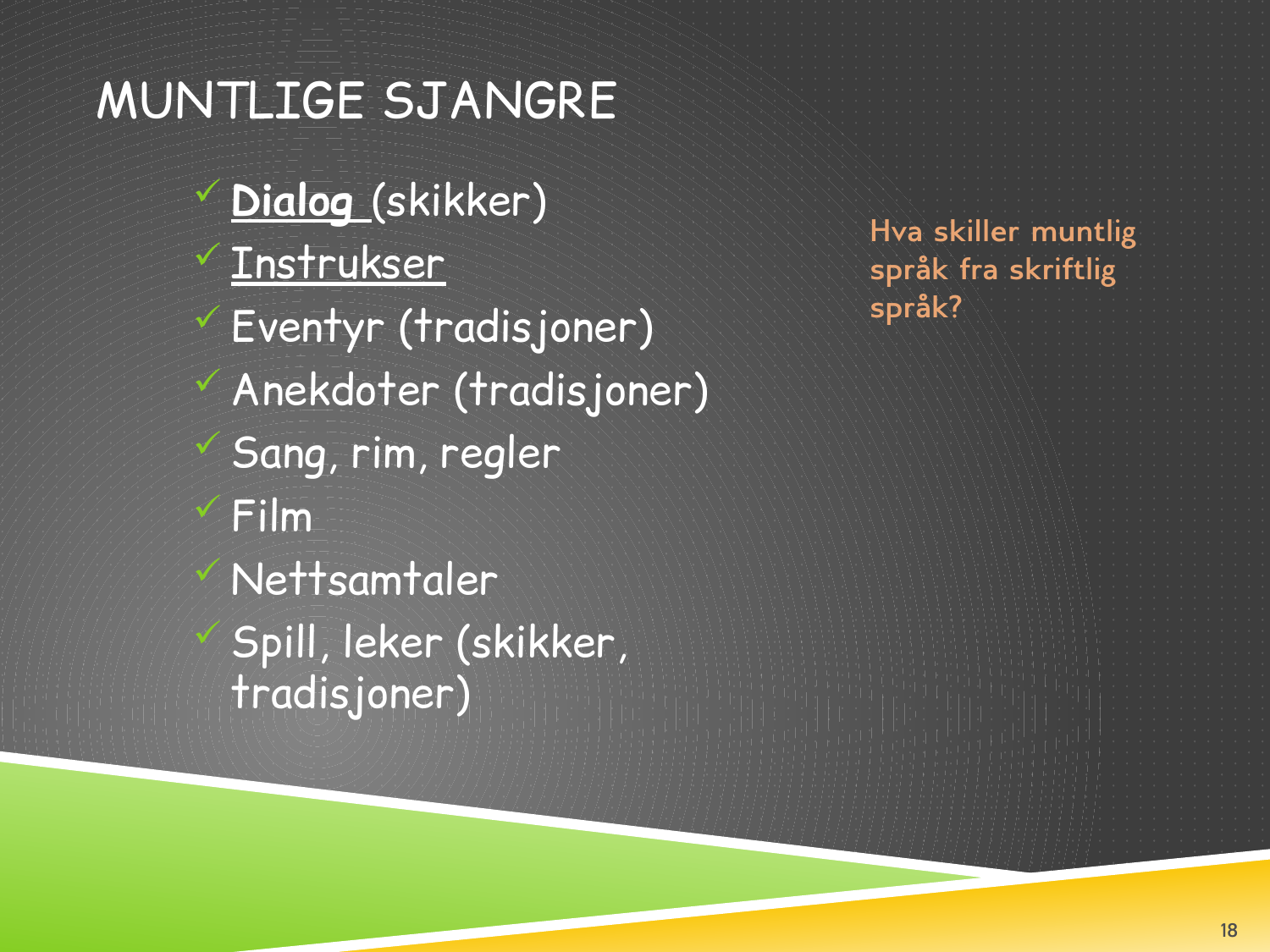

# Muntlige sjangre
Dialog (skikker)
Instrukser
Eventyr (tradisjoner)
Anekdoter (tradisjoner)
Sang, rim, regler
Film
Nettsamtaler
Spill, leker (skikker, tradisjoner)

Hva skiller muntlig språk fra skriftlig språk?
18